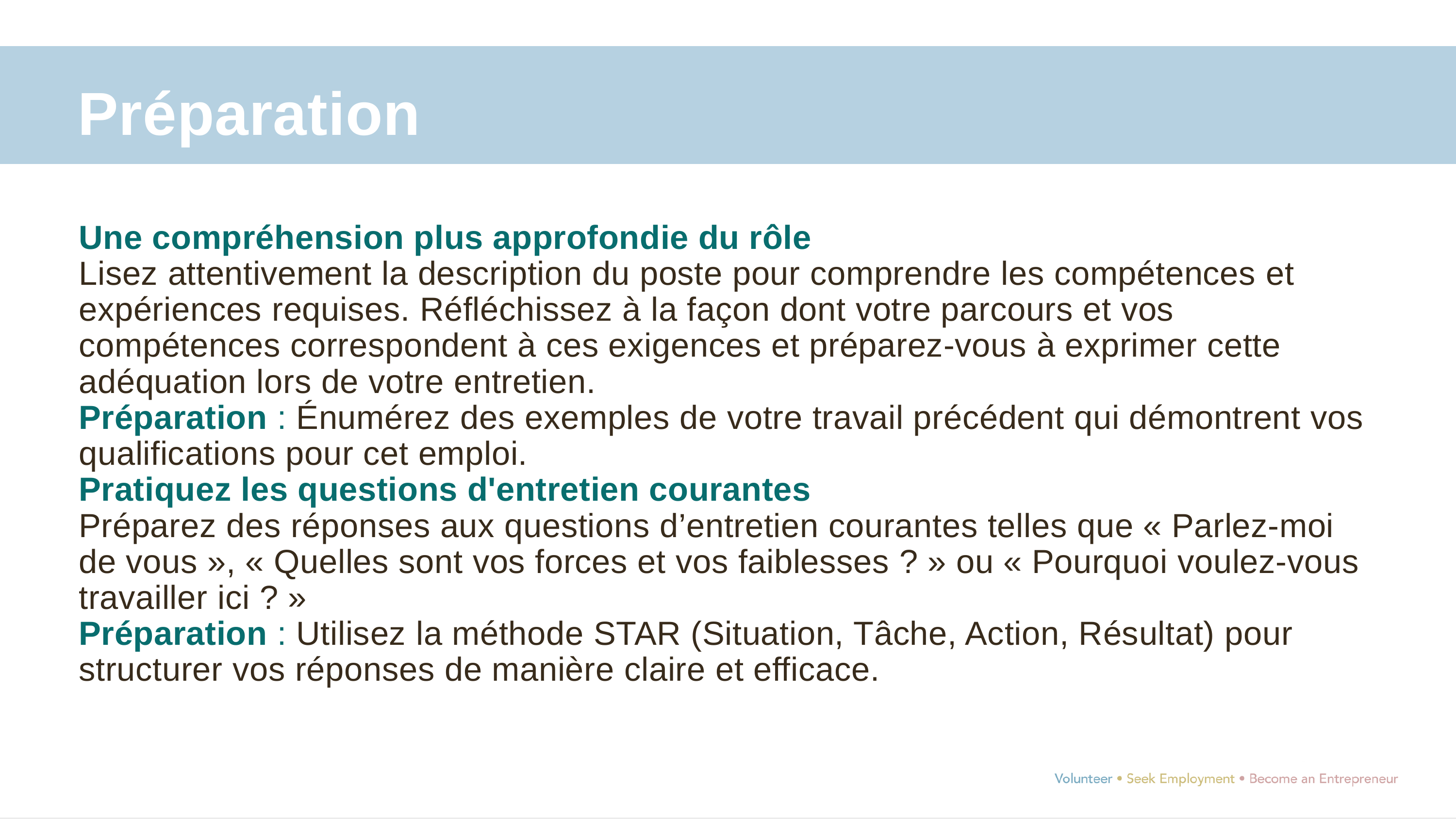

Préparation

Une compréhension plus approfondie du rôle
Lisez attentivement la description du poste pour comprendre les compétences et expériences requises. Réfléchissez à la façon dont votre parcours et vos compétences correspondent à ces exigences et préparez-vous à exprimer cette adéquation lors de votre entretien.
Préparation : Énumérez des exemples de votre travail précédent qui démontrent vos qualifications pour cet emploi.
Pratiquez les questions d'entretien courantes
Préparez des réponses aux questions d’entretien courantes telles que « Parlez-moi de vous », « Quelles sont vos forces et vos faiblesses ? » ou « Pourquoi voulez-vous travailler ici ? »
Préparation : Utilisez la méthode STAR (Situation, Tâche, Action, Résultat) pour structurer vos réponses de manière claire et efficace.